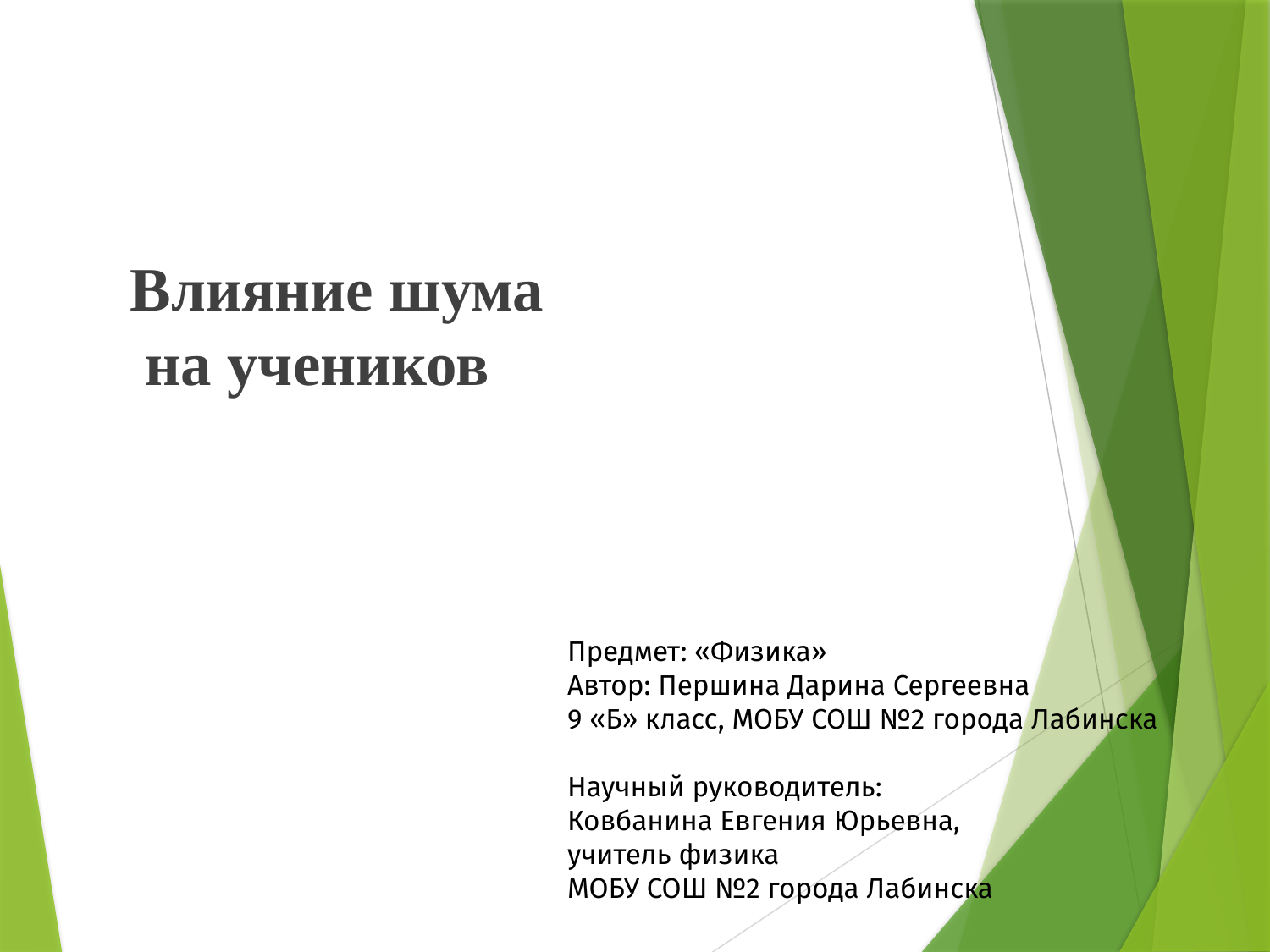

Влияние шума на учеников

Предмет: «Физика»
Автор: Першина Дарина Сергеевна
9 «Б» класс, МОБУ СОШ №2 города Лабинска

Научный руководитель:
Ковбанина Евгения Юрьевна,
учитель физика
МОБУ СОШ №2 города Лабинска